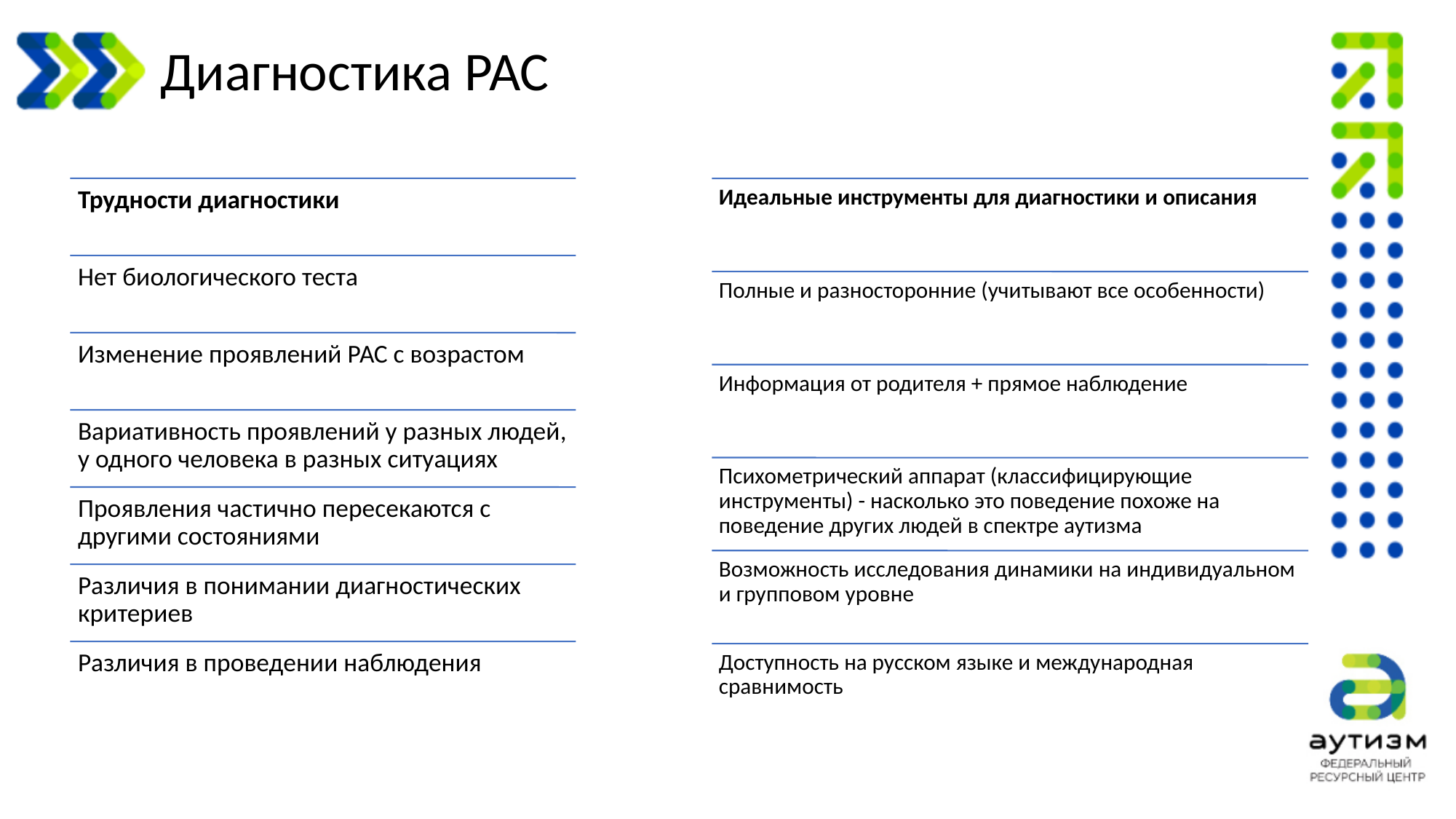

# Диагностика РАС
Трудности диагностики
Нет биологического теста
Изменение проявлений РАС с возрастом
Вариативность проявлений у разных людей, у одного человека в разных ситуациях
Проявления частично пересекаются с другими состояниями
Различия в понимании диагностических критериев
Различия в проведении наблюдения
Идеальные инструменты для диагностики и описания
Полные и разносторонние (учитывают все особенности)
Информация от родителя + прямое наблюдение
Психометрический аппарат (классифицирующие инструменты) - насколько это поведение похоже на поведение других людей в спектре аутизма
Возможность исследования динамики на индивидуальном и групповом уровне
Доступность на русском языке и международная сравнимость